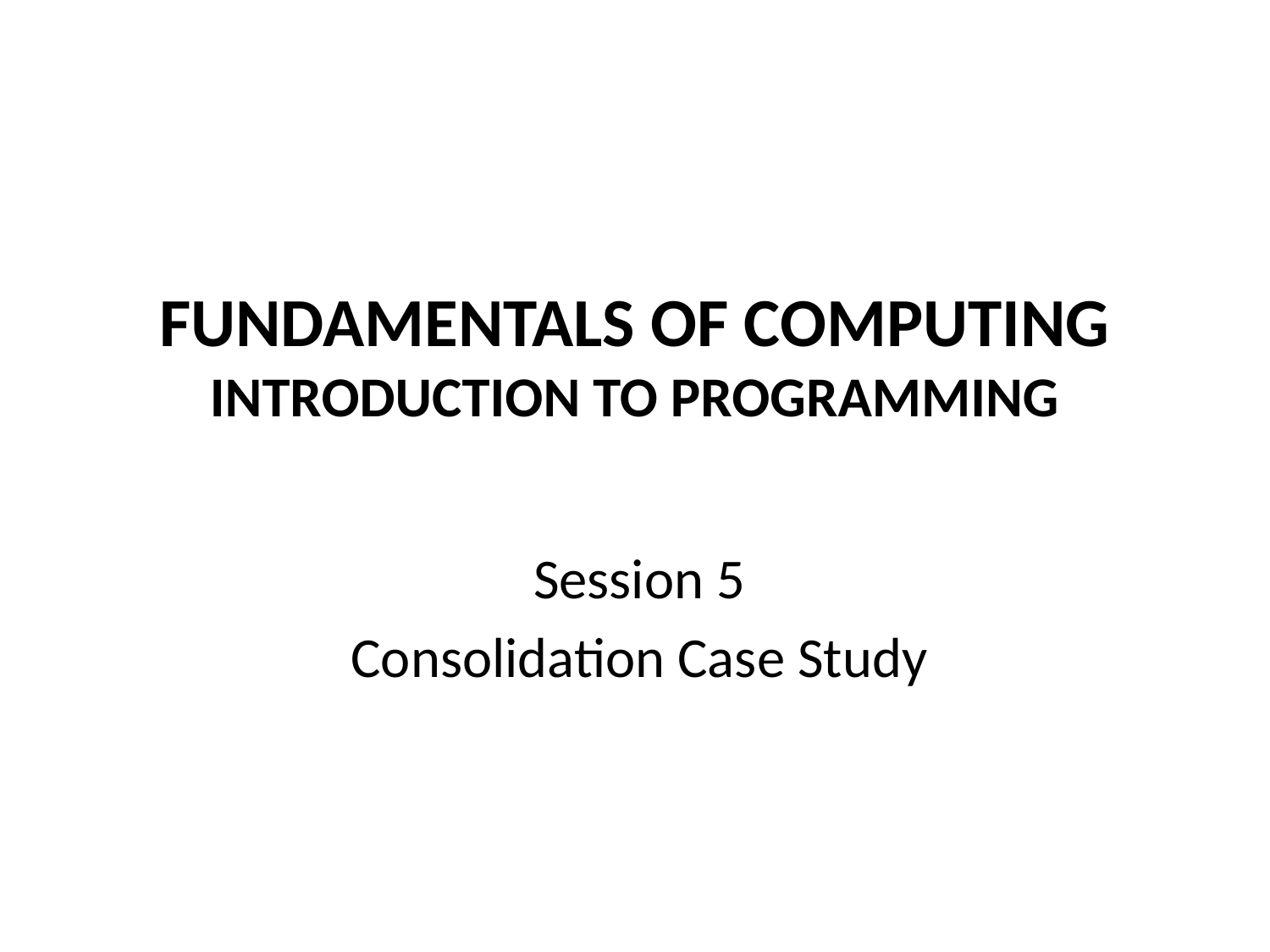

# FUNDAMENTALS OF COMPUTING INTRODUCTION TO PROGRAMMING
Session 5
Consolidation Case Study